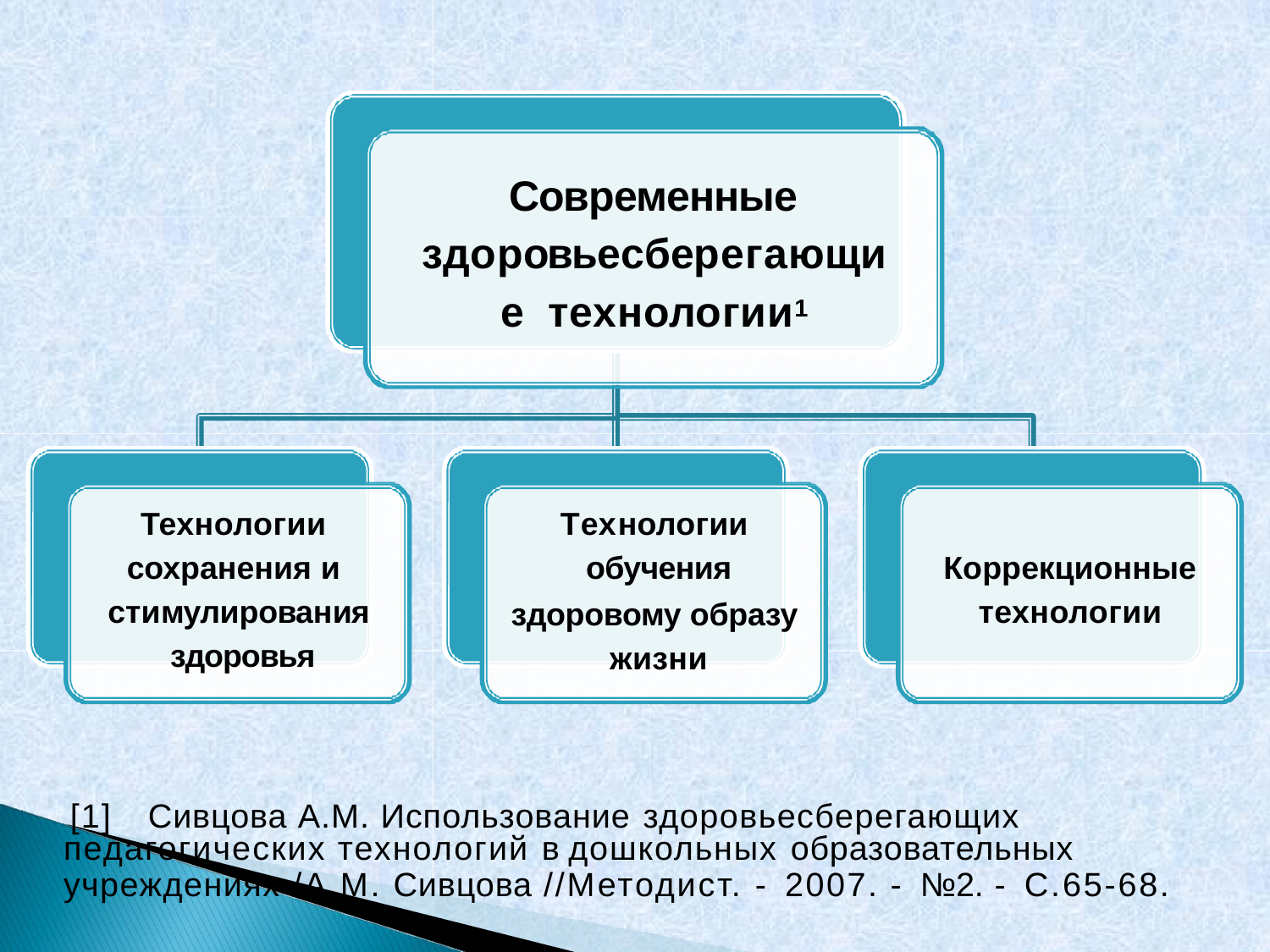

# Современные
здоровьесберегающие  технологии1

Технологии  сохранения и  стимулирования  здоровья
Технологии  обучения
здоровому образу  жизни
Коррекционные
технологии
[1]	Сивцова А.М. Использование здоровьесберегающих
педагогических технологий в дошкольных образовательных
учреждениях /А.М. Сивцова //Методист. - 2007. - №2. - С.65-68.